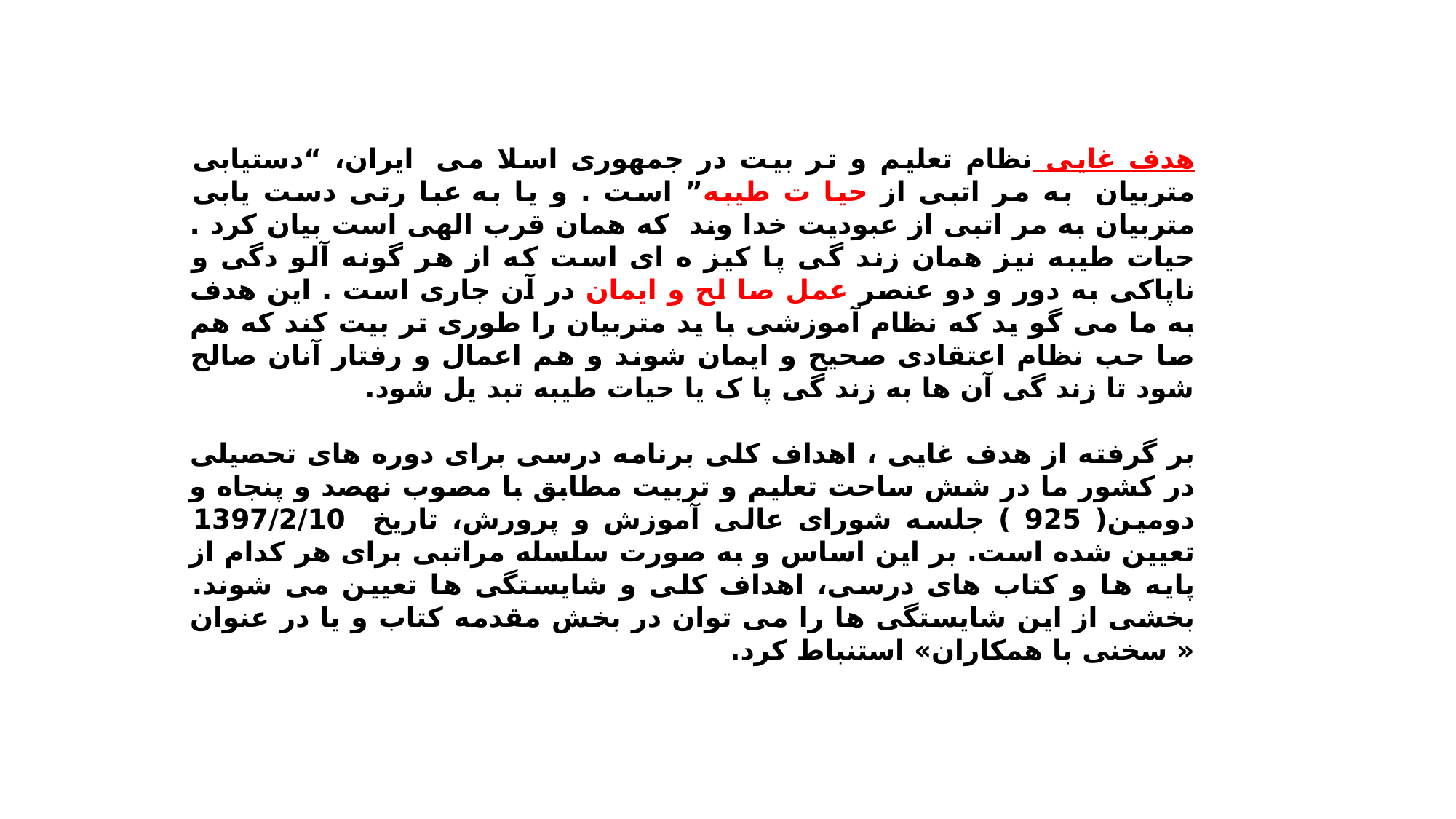

هدف غایی نظام تعلیم و تر بیت در جمهوری اسلا می  ایران، “دستیابی متربیان  به مر اتبی از حیا ت طیبه” است . و یا به عبا رتی دست یابی متربیان به مر اتبی از عبودیت خدا وند  که همان قرب الهی است بیان کرد . حیات طیبه نیز همان زند گی پا کیز ه ای است که از هر گونه آلو دگی و ناپاکی به دور و دو عنصر عمل صا لح و ایمان در آن جاری است . این هدف به ما می گو ید که نظام آموزشی با ید متربیان را طوری تر بیت کند که هم صا حب نظام اعتقادی صحیح و ایمان شوند و هم اعمال و رفتار آنان صالح شود تا زند گی آن ها به زند گی پا ک یا حیات طیبه تبد یل شود.

بر گرفته از هدف غایی ، اهداف کلی برنامه درسی برای دوره های تحصیلی در کشور ما در شش ساحت تعلیم و تربیت مطابق با مصوب نهصد و پنجاه و دومین( 925 ) جلسه شورای عالی آموزش و پرورش، تاريخ  1397/2/10 تعیین شده است. بر این اساس و به صورت سلسله مراتبی برای هر کدام از پایه ها و کتاب های درسی، اهداف کلی و شایستگی ها تعیین می شوند. بخشی از این شایستگی ها را می توان در بخش مقدمه کتاب و یا در عنوان « سخنی با همکاران» استنباط کرد.